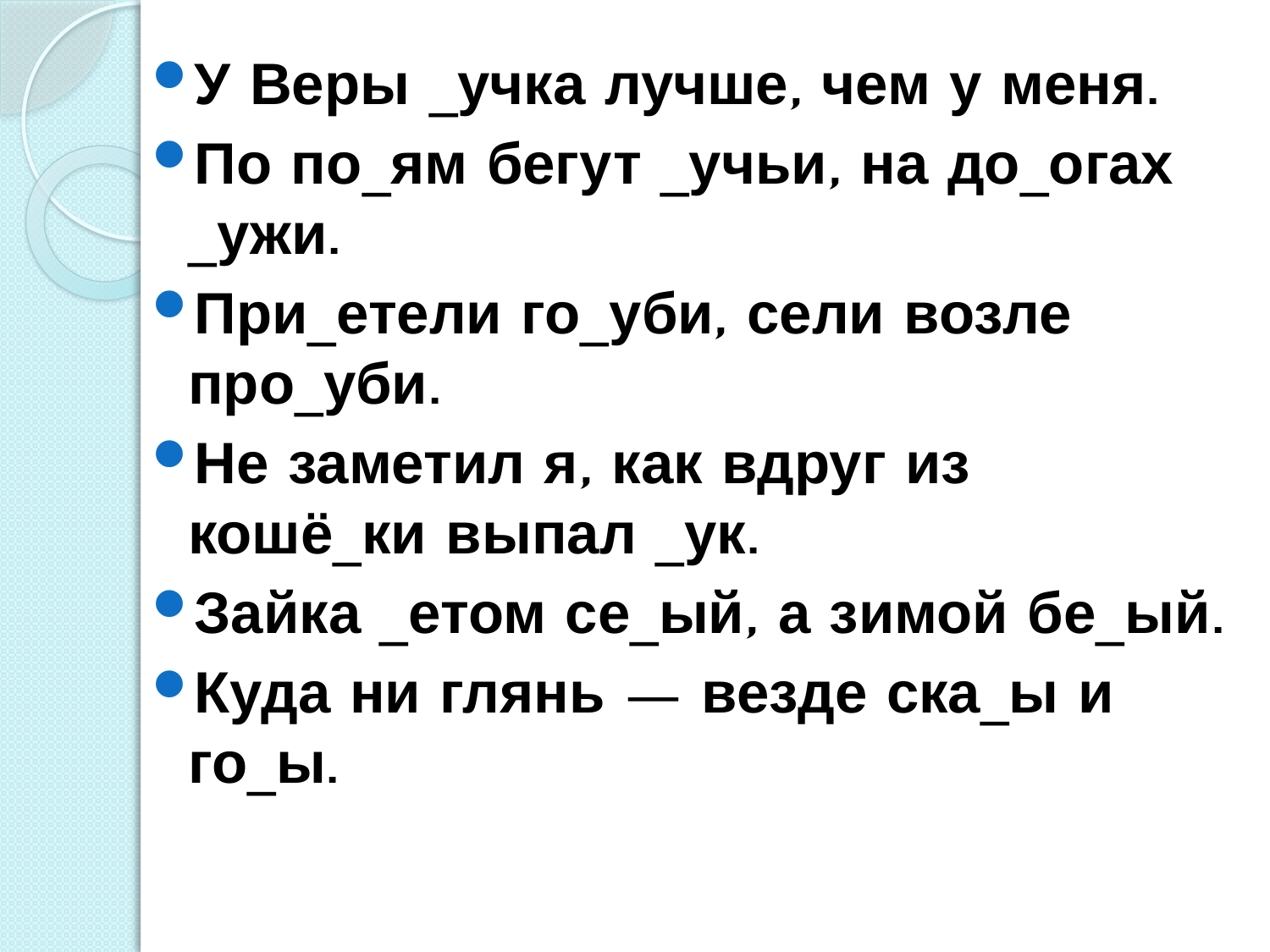

#
У Веры _учка лучше, чем у меня.
По по_ям бегут _учьи, на до_огах _ужи.
При_етели го_уби, сели возле про_уби.
Не заметил я, как вдруг из кошё_ки выпал _ук.
Зайка _етом се_ый, а зимой бе_ый.
Куда ни глянь — везде ска_ы и го_ы.